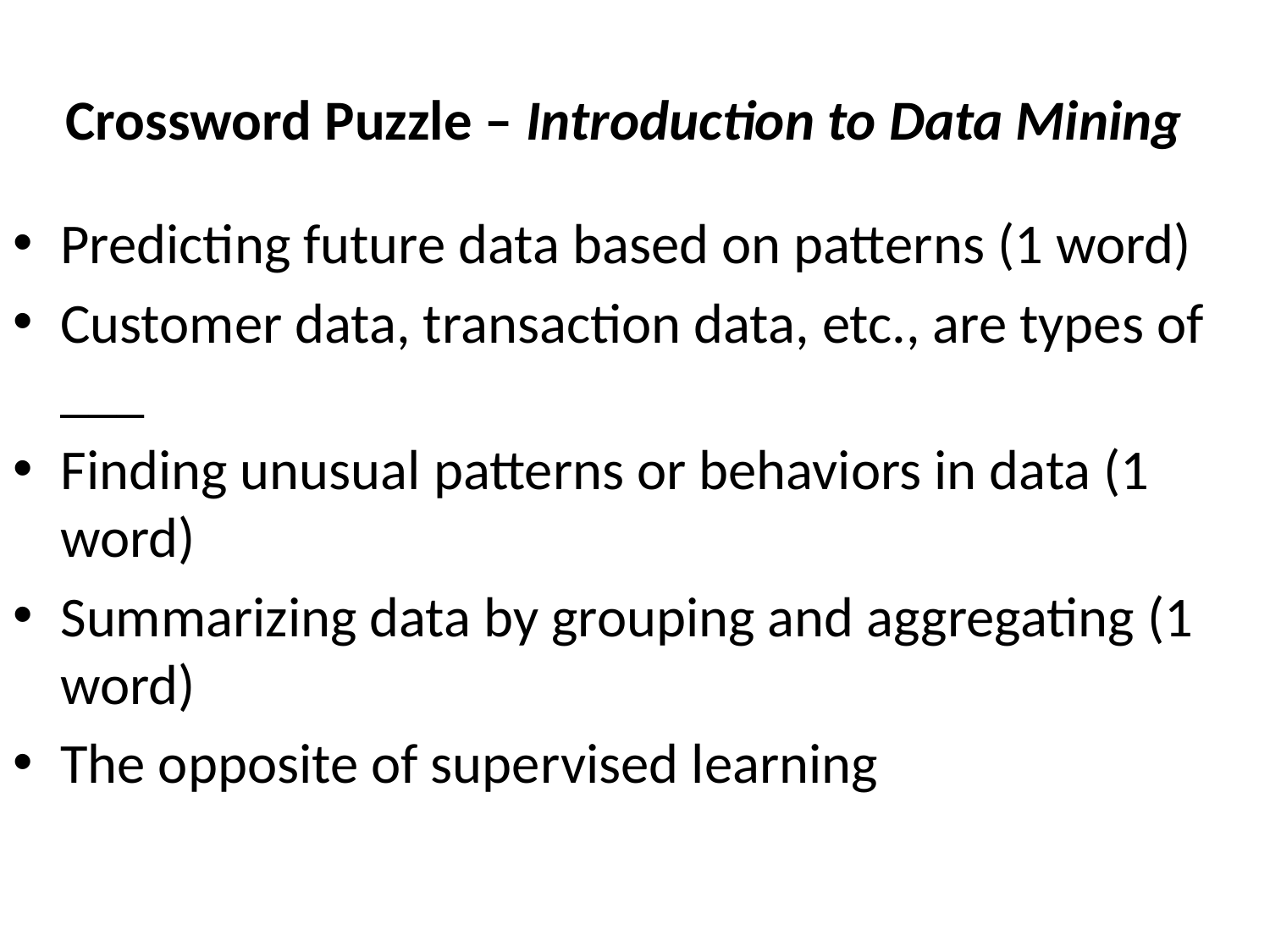

# Crossword Puzzle – Introduction to Data Mining
Predicting future data based on patterns (1 word)
Customer data, transaction data, etc., are types of ___
Finding unusual patterns or behaviors in data (1 word)
Summarizing data by grouping and aggregating (1 word)
The opposite of supervised learning